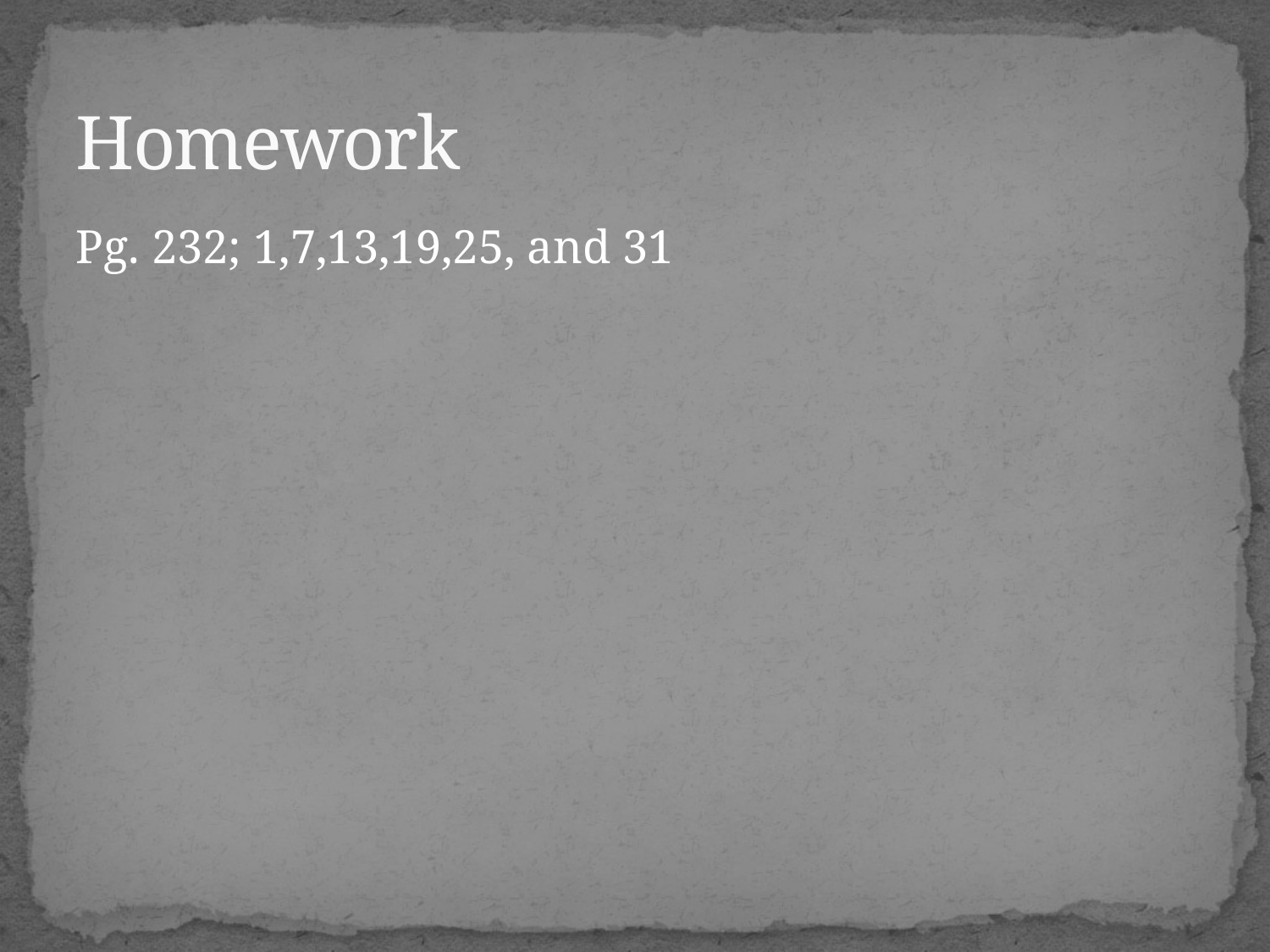

# Homework
Pg. 232; 1,7,13,19,25, and 31